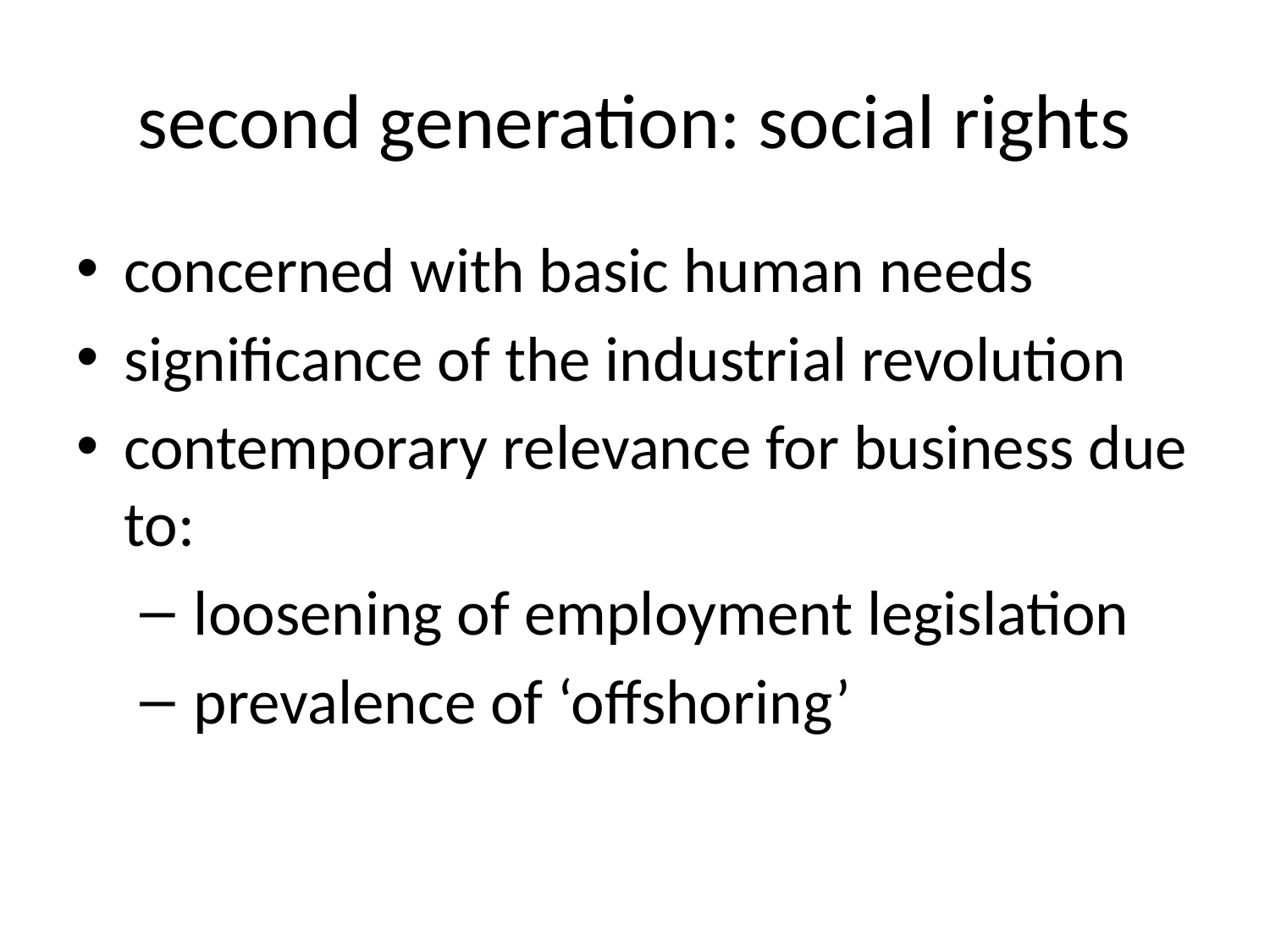

# second generation: social rights
concerned with basic human needs
significance of the industrial revolution
contemporary relevance for business due to:
 loosening of employment legislation
 prevalence of ‘offshoring’